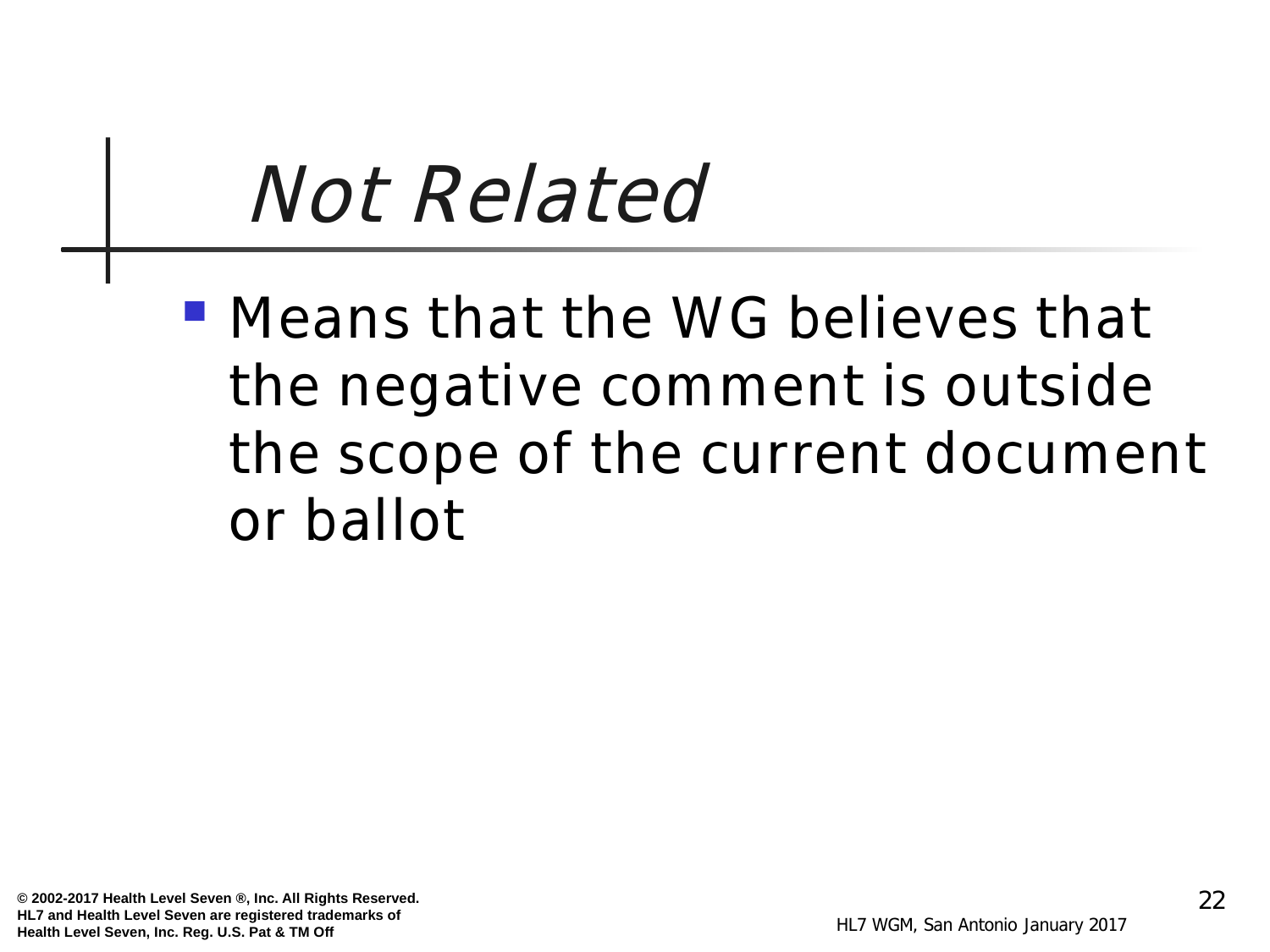

# Not Related
Means that the WG believes that the negative comment is outside the scope of the current document or ballot
22